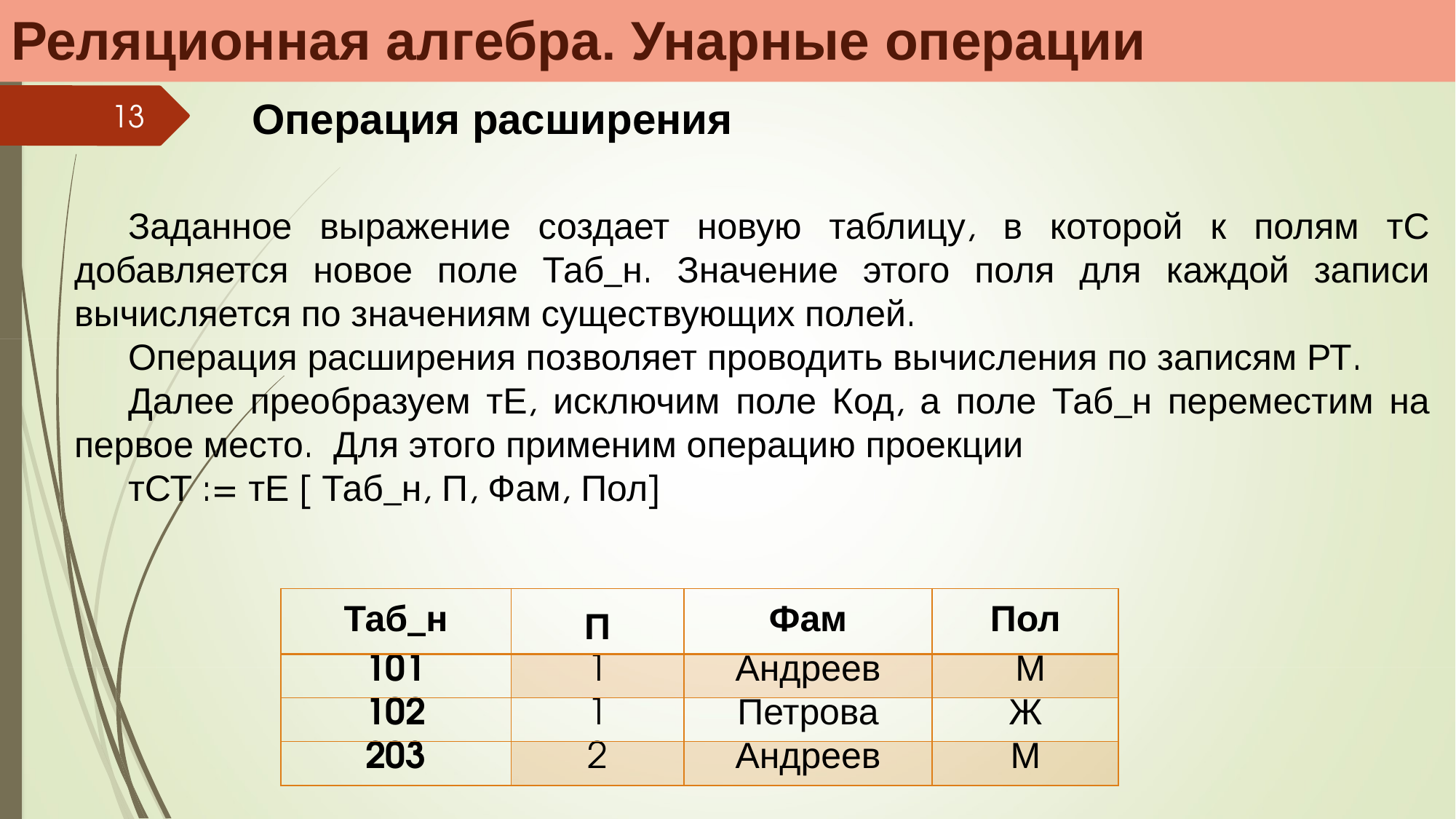

Реляционная алгебра. Унарные операции
Операция расширения
13
Заданное выражение создает новую таблицу, в которой к полям тС добавляется новое поле Таб_н. Значение этого поля для каждой записи вычисляется по значениям существующих полей.
Операция расширения позволяет проводить вычисления по записям РТ.
Далее преобразуем тЕ, исключим поле Код, а поле Таб_н переместим на первое место.  Для этого применим операцию проекции
тСТ := тЕ [ Таб_н, П, Фам, Пол]

| Таб\_н | П | Фам | Пол |
| --- | --- | --- | --- |
| 101 | 1 | Андреев | М |
| 102 | 1 | Петрова | Ж |
| 203 | 2 | Андреев | М |